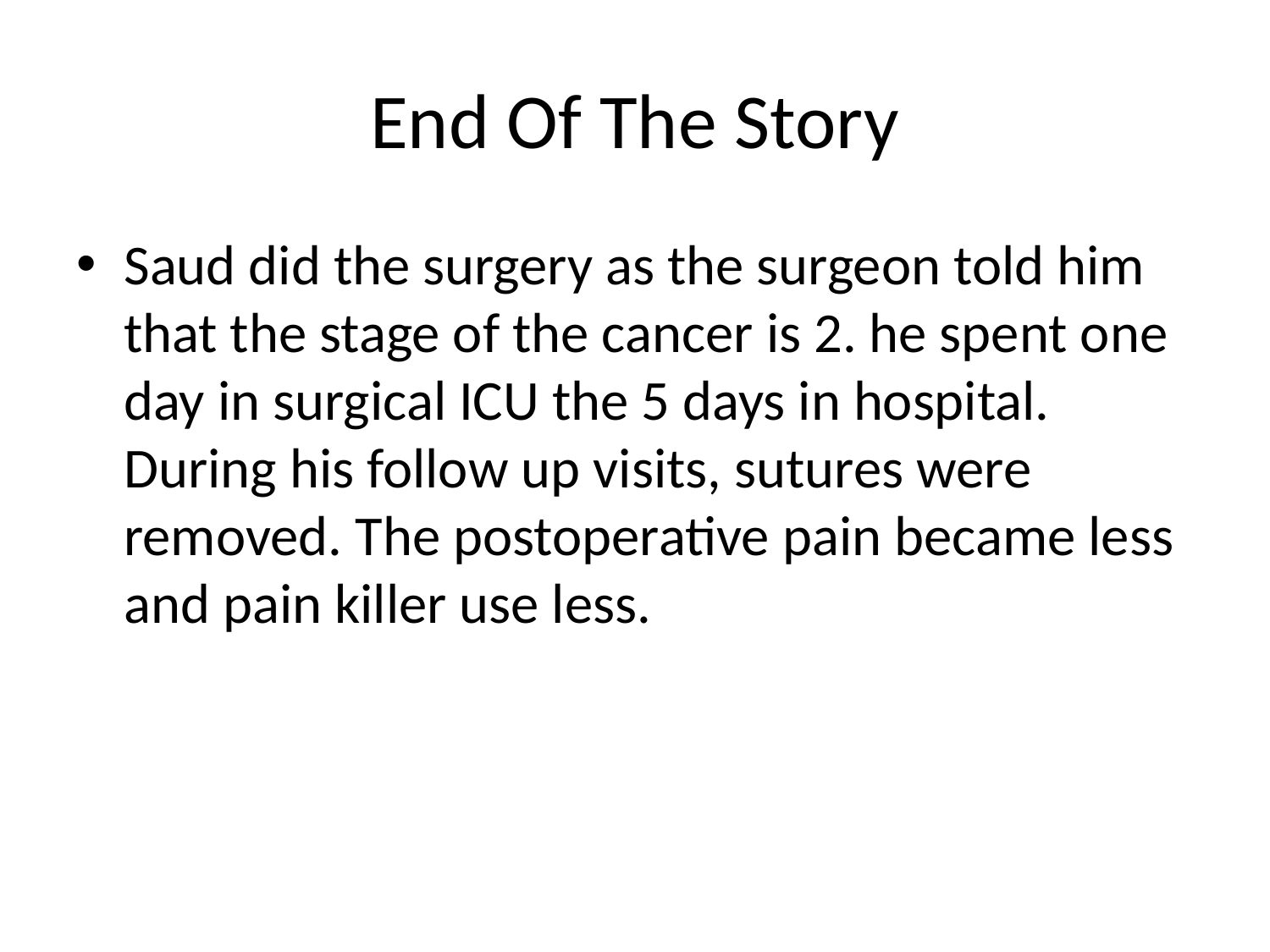

# End Of The Story
Saud did the surgery as the surgeon told him that the stage of the cancer is 2. he spent one day in surgical ICU the 5 days in hospital. During his follow up visits, sutures were removed. The postoperative pain became less and pain killer use less.